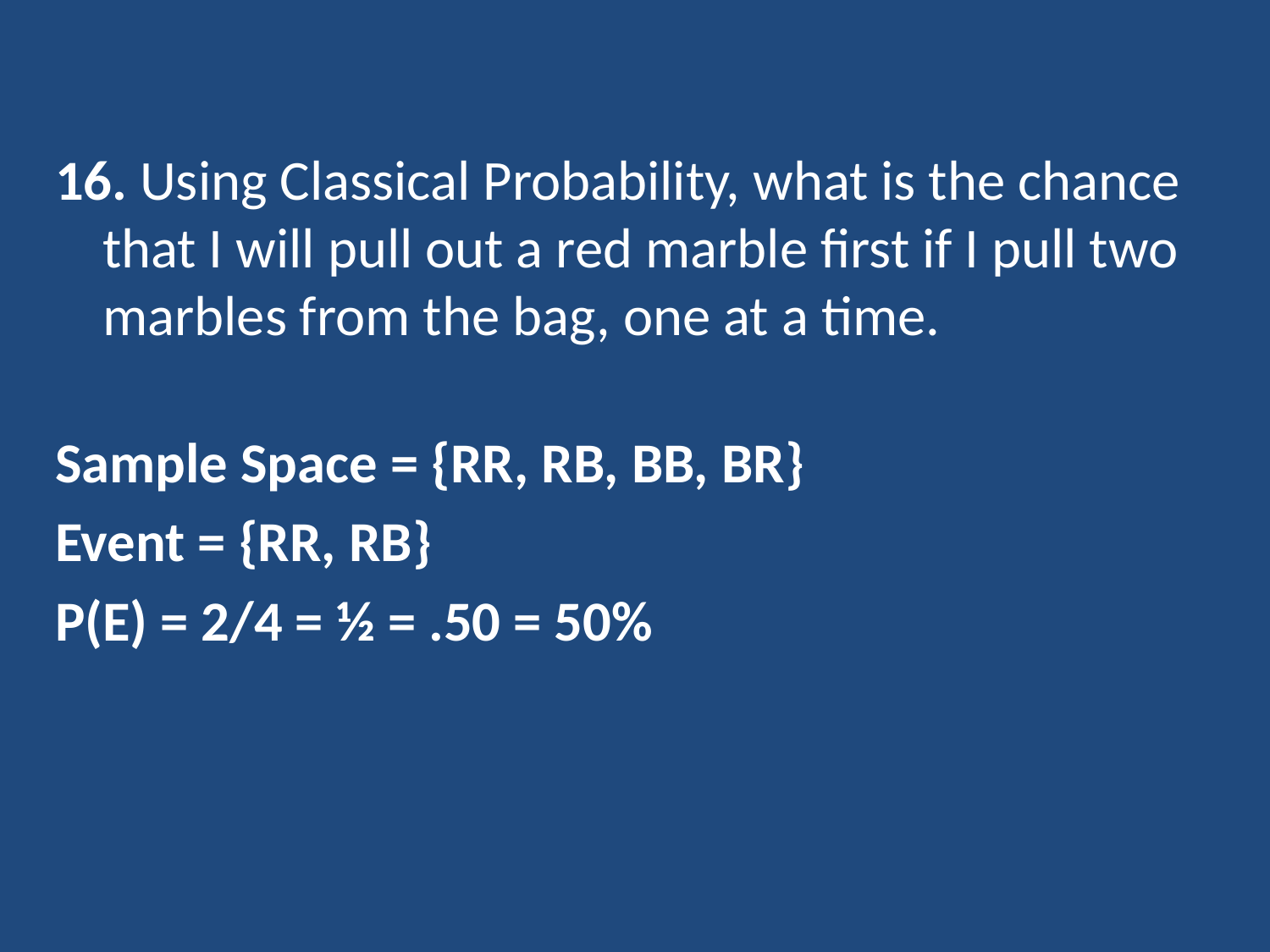

16. Using Classical Probability, what is the chance that I will pull out a red marble first if I pull two marbles from the bag, one at a time.
Sample Space = {RR, RB, BB, BR}
Event = {RR, RB}
P(E) = 2/4 = ½ = .50 = 50%